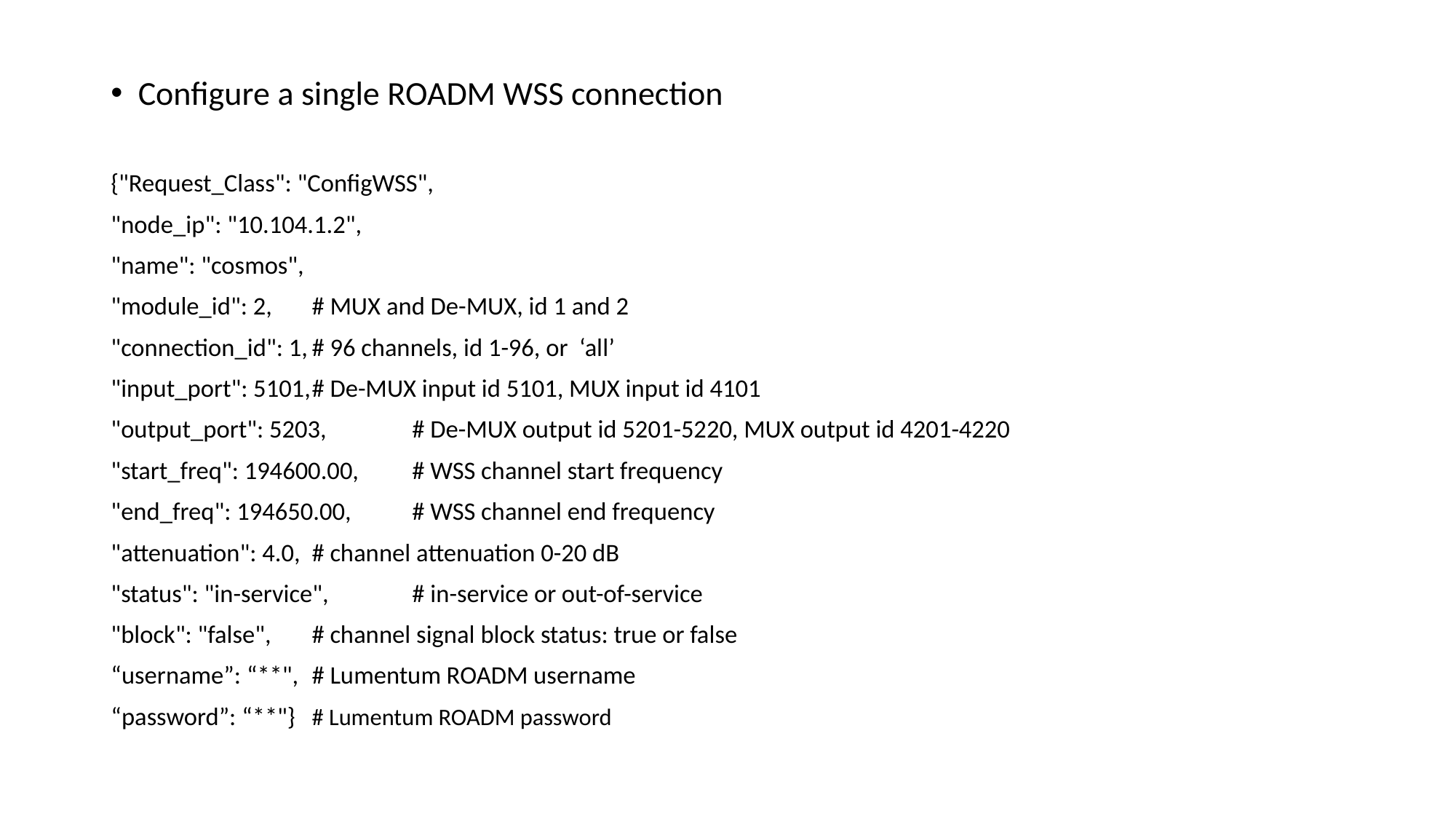

Configure a single ROADM WSS connection

{"Request_Class": "ConfigWSS",
"node_ip": "10.104.1.2",
"name": "cosmos",
"module_id": 2,				# MUX and De-MUX, id 1 and 2
"connection_id": 1,				# 96 channels, id 1-96, or  ‘all’
"input_port": 5101,				# De-MUX input id 5101, MUX input id 4101
"output_port": 5203,			# De-MUX output id 5201-5220, MUX output id 4201-4220
"start_freq": 194600.00,			# WSS channel start frequency
"end_freq": 194650.00,			# WSS channel end frequency
"attenuation": 4.0,				# channel attenuation 0-20 dB
"status": "in-service",			# in-service or out-of-service
"block": "false",				# channel signal block status: true or false
“username”: “**",				# Lumentum ROADM username
“password”: “**"}				# Lumentum ROADM password